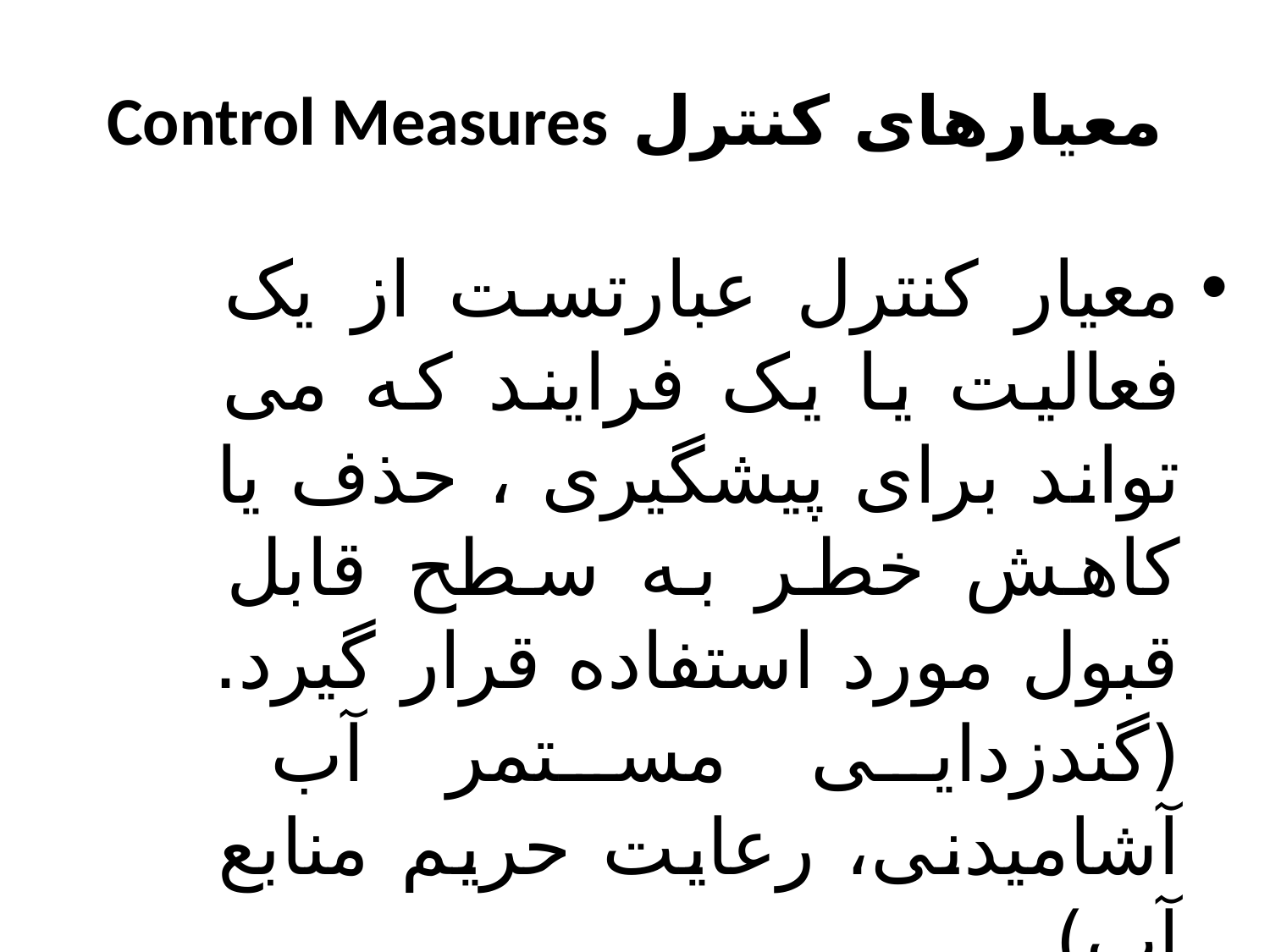

# معیارهای کنترل Control Measures
معیار کنترل عبارتست از یک فعالیت یا یک فرایند که می تواند برای پیشگیری ، حذف یا کاهش خطر به سطح قابل قبول مورد استفاده قرار گیرد. (گندزدایی مستمر آب آشامیدنی، رعایت حریم منابع آب)